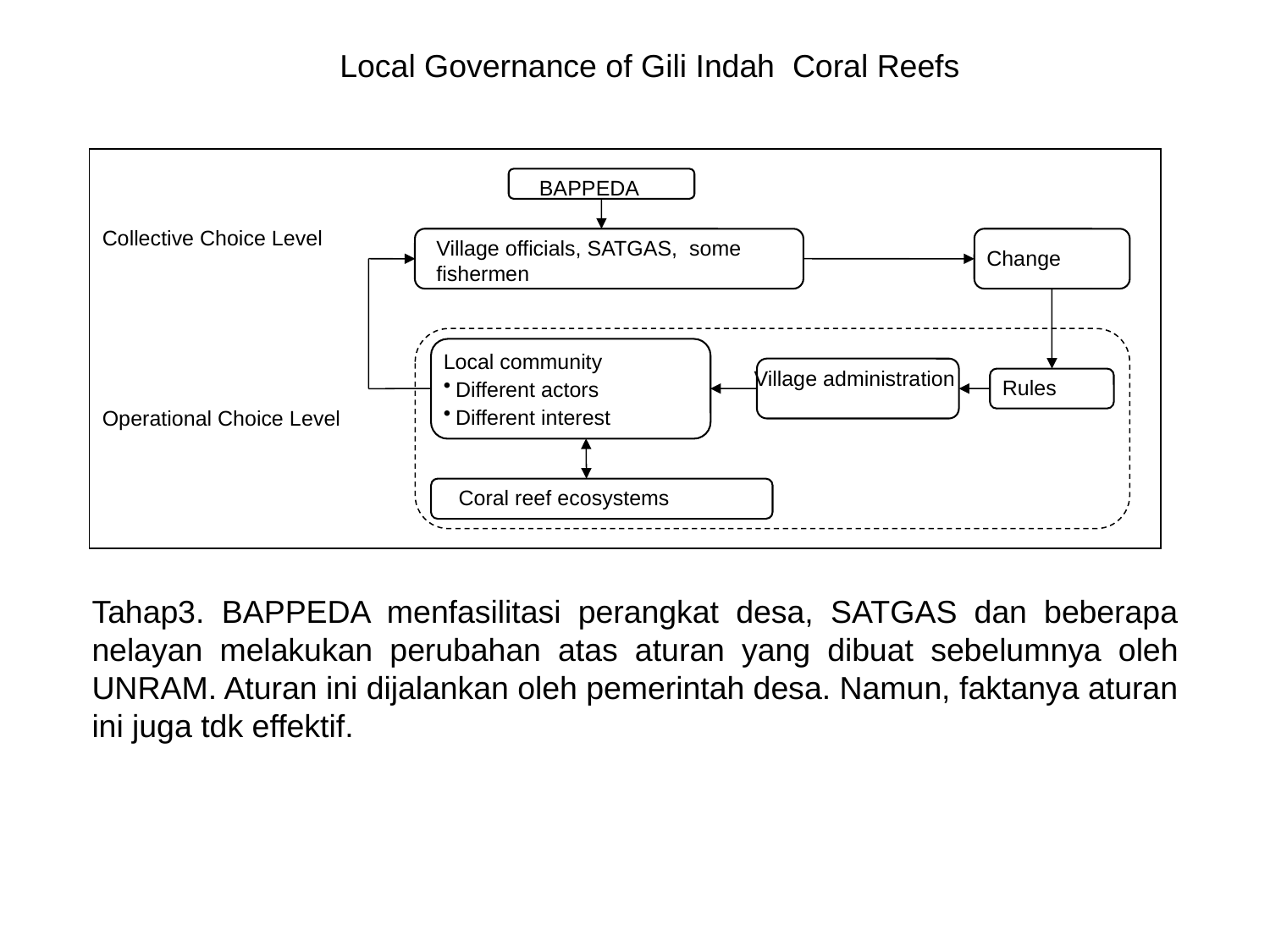

Local Governance of Gili Indah  Coral Reefs

BAPPEDA

Collective Choice Level

Village officials, SATGAS,  some fishermen

Change

Local community
Different actors
Different interest
Village administration

Rules

Operational Choice Level

Coral reef ecosystems
Tahap3. BAPPEDA menfasilitasi perangkat desa, SATGAS dan beberapa nelayan melakukan perubahan atas aturan yang dibuat sebelumnya oleh UNRAM. Aturan ini dijalankan oleh pemerintah desa. Namun, faktanya aturan ini juga tdk effektif.